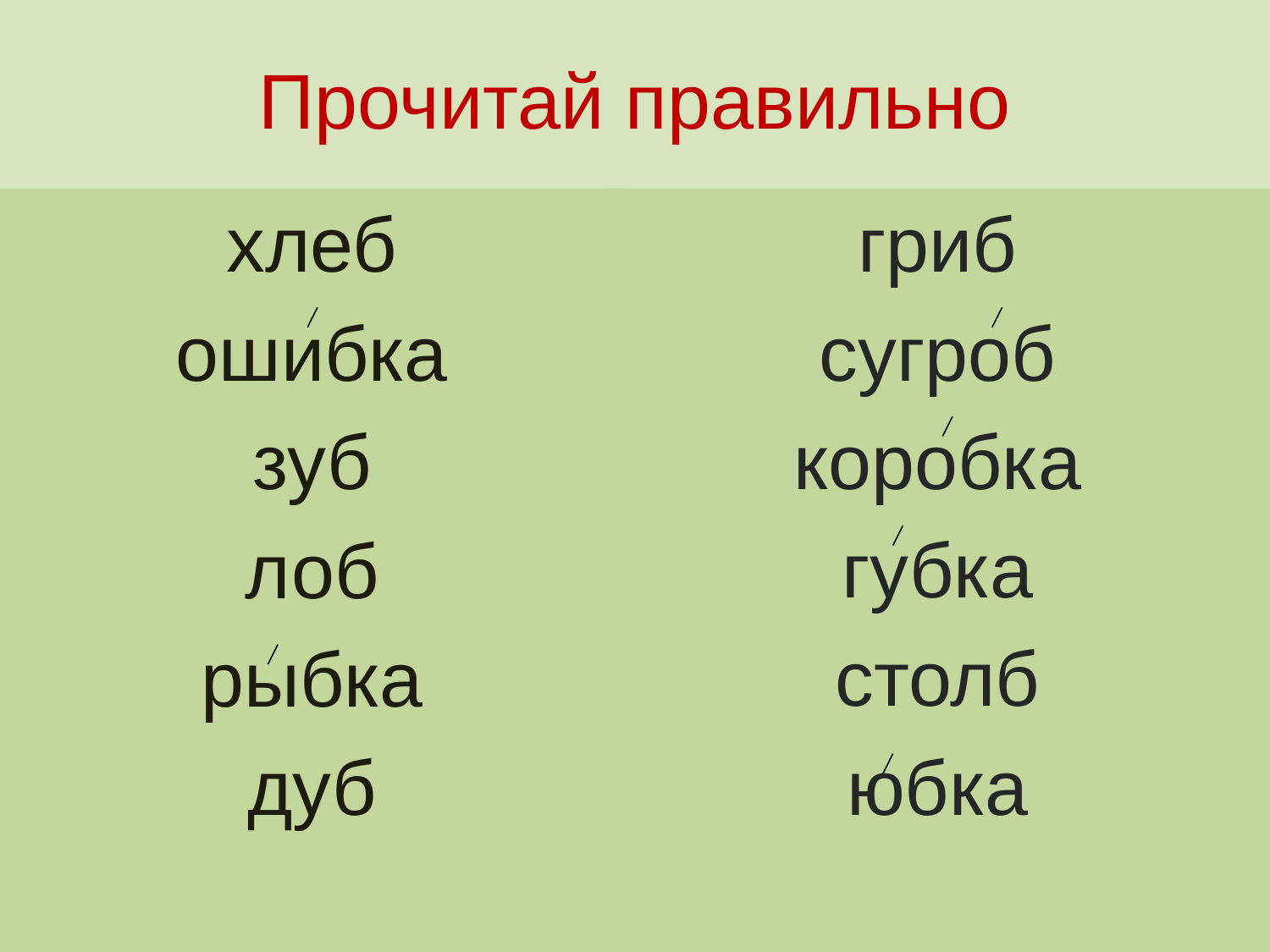

# Прочитай правильно
хлеб
ошибка
зуб
лоб
рыбка
дуб

гриб
сугроб
коробка
губка
столб
юбка